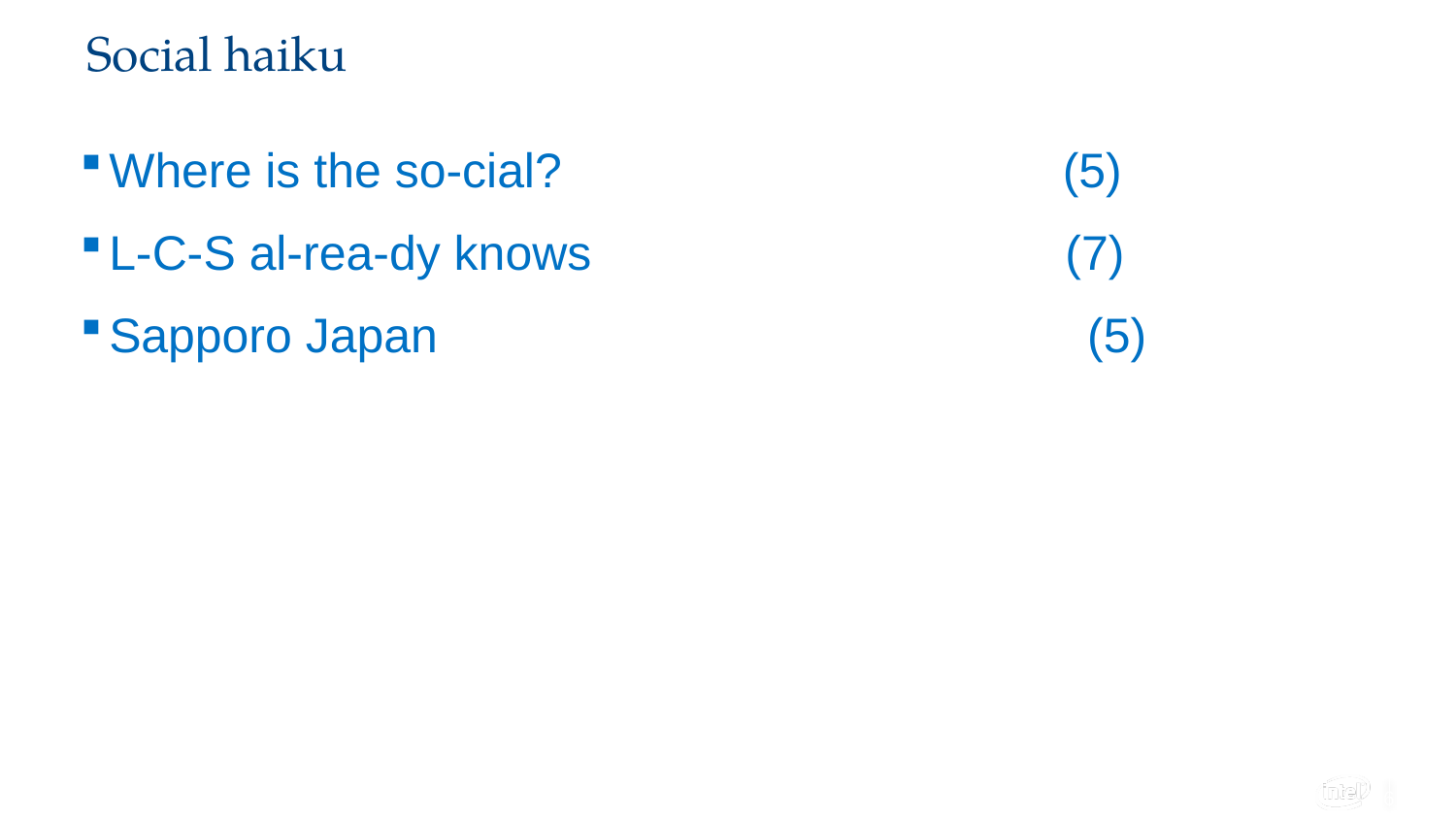

# Social haiku
Where is the so-cial?                                     (5)
L-C-S al-rea-dy knows                                   (7)
Sapporo Japan                                                (5)
6